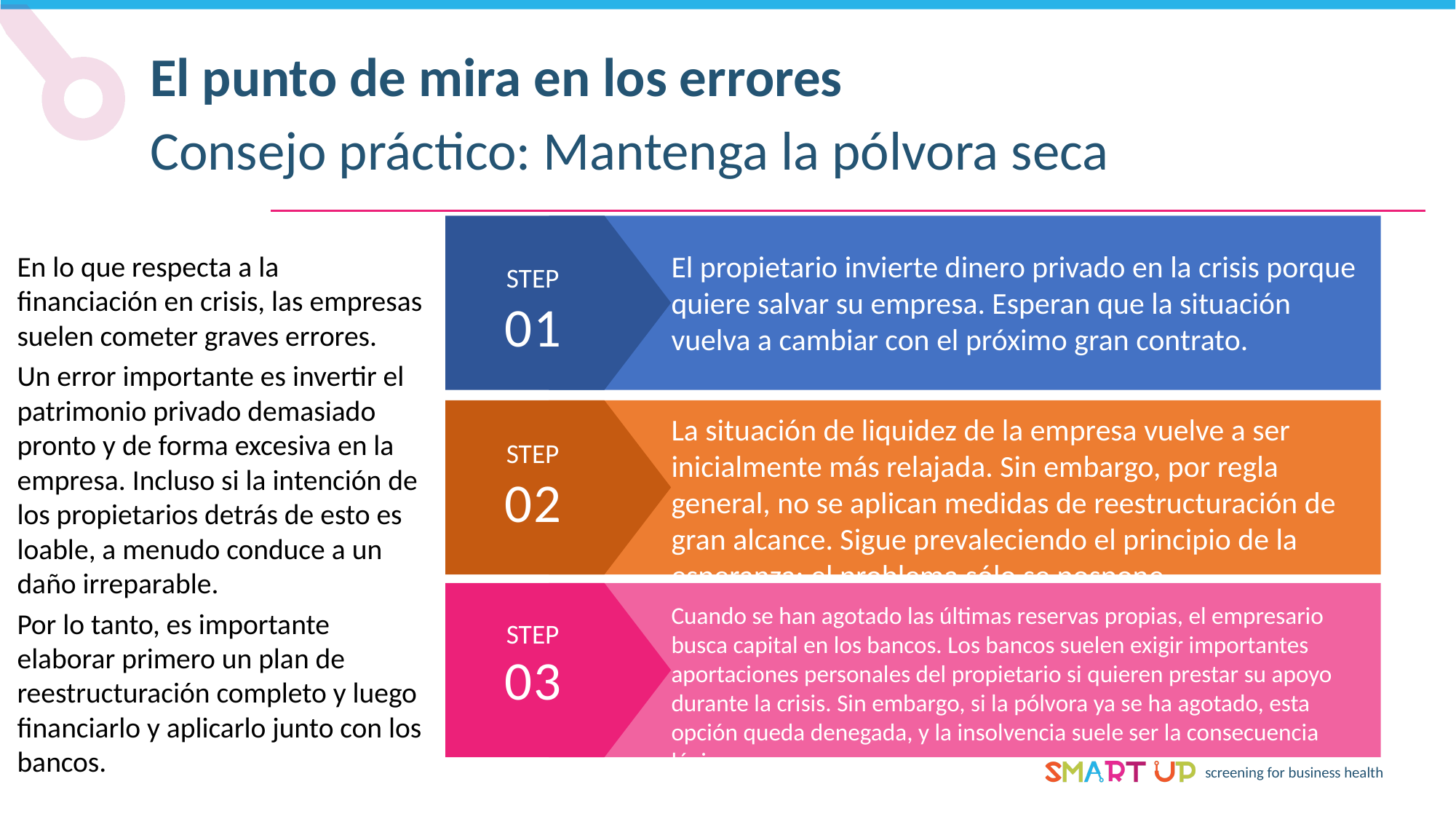

El punto de mira en los errores
Consejo práctico: Mantenga la pólvora seca

El propietario invierte dinero privado en la crisis porque quiere salvar su empresa. Esperan que la situación vuelva a cambiar con el próximo gran contrato.
En lo que respecta a la financiación en crisis, las empresas suelen cometer graves errores.
Un error importante es invertir el patrimonio privado demasiado pronto y de forma excesiva en la empresa. Incluso si la intención de los propietarios detrás de esto es loable, a menudo conduce a un daño irreparable.
Por lo tanto, es importante elaborar primero un plan de reestructuración completo y luego financiarlo y aplicarlo junto con los bancos.
STEP
01

La situación de liquidez de la empresa vuelve a ser inicialmente más relajada. Sin embargo, por regla general, no se aplican medidas de reestructuración de gran alcance. Sigue prevaleciendo el principio de la esperanza: el problema sólo se pospone.
STEP
02

Cuando se han agotado las últimas reservas propias, el empresario busca capital en los bancos. Los bancos suelen exigir importantes aportaciones personales del propietario si quieren prestar su apoyo durante la crisis. Sin embargo, si la pólvora ya se ha agotado, esta opción queda denegada, y la insolvencia suele ser la consecuencia lógica.

STEP
03